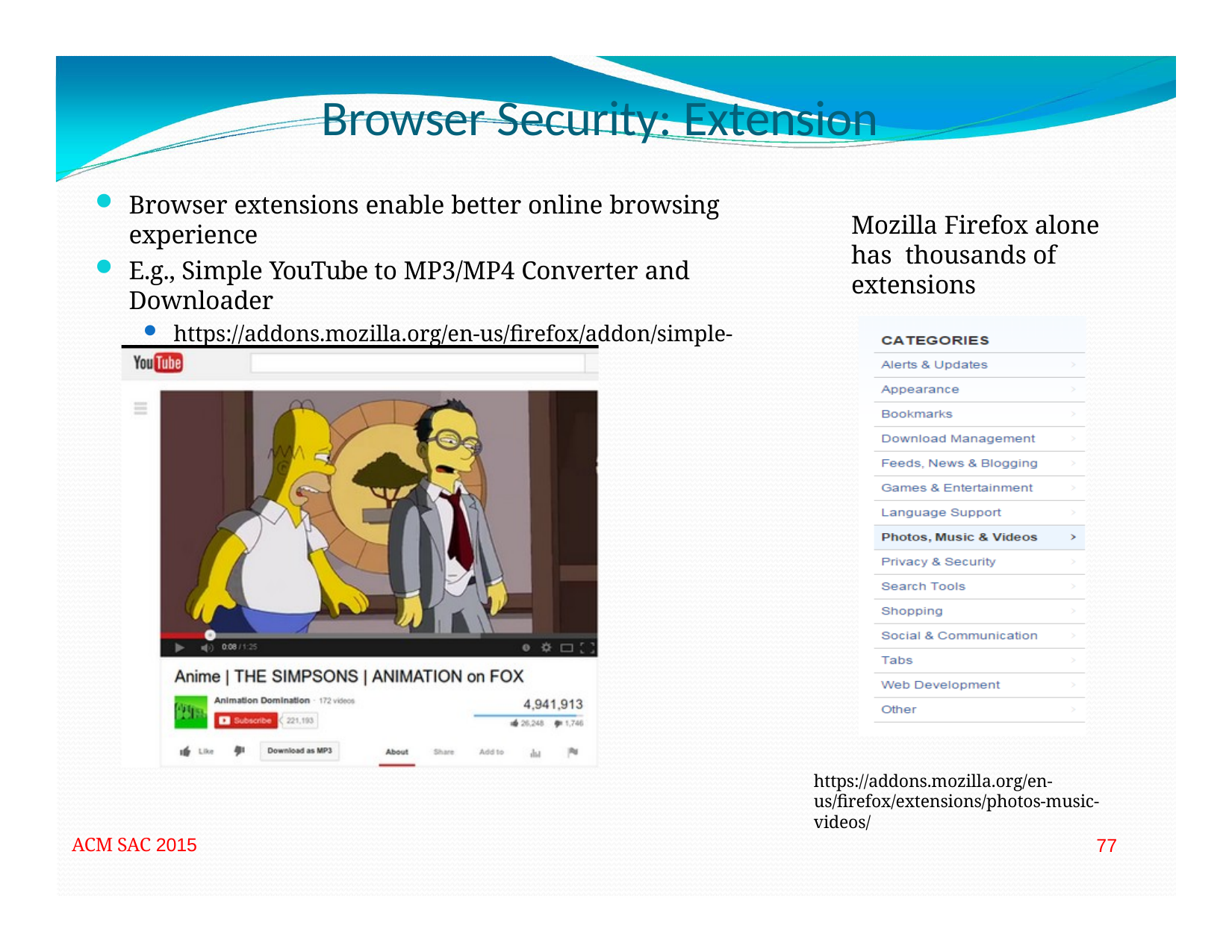

# Browser Security: Extension
Browser extensions enable better online browsing experience
E.g., Simple YouTube to MP3/MP4 Converter and Downloader
https://addons.mozilla.org/en‐us/firefox/addon/simple‐youtube‐  converter/?src=cb‐dl‐toprated
Mozilla Firefox alone has  thousands of extensions

https://addons.mozilla.org/en‐  us/firefox/extensions/photos‐music‐videos/
ACM SAC 2015
77